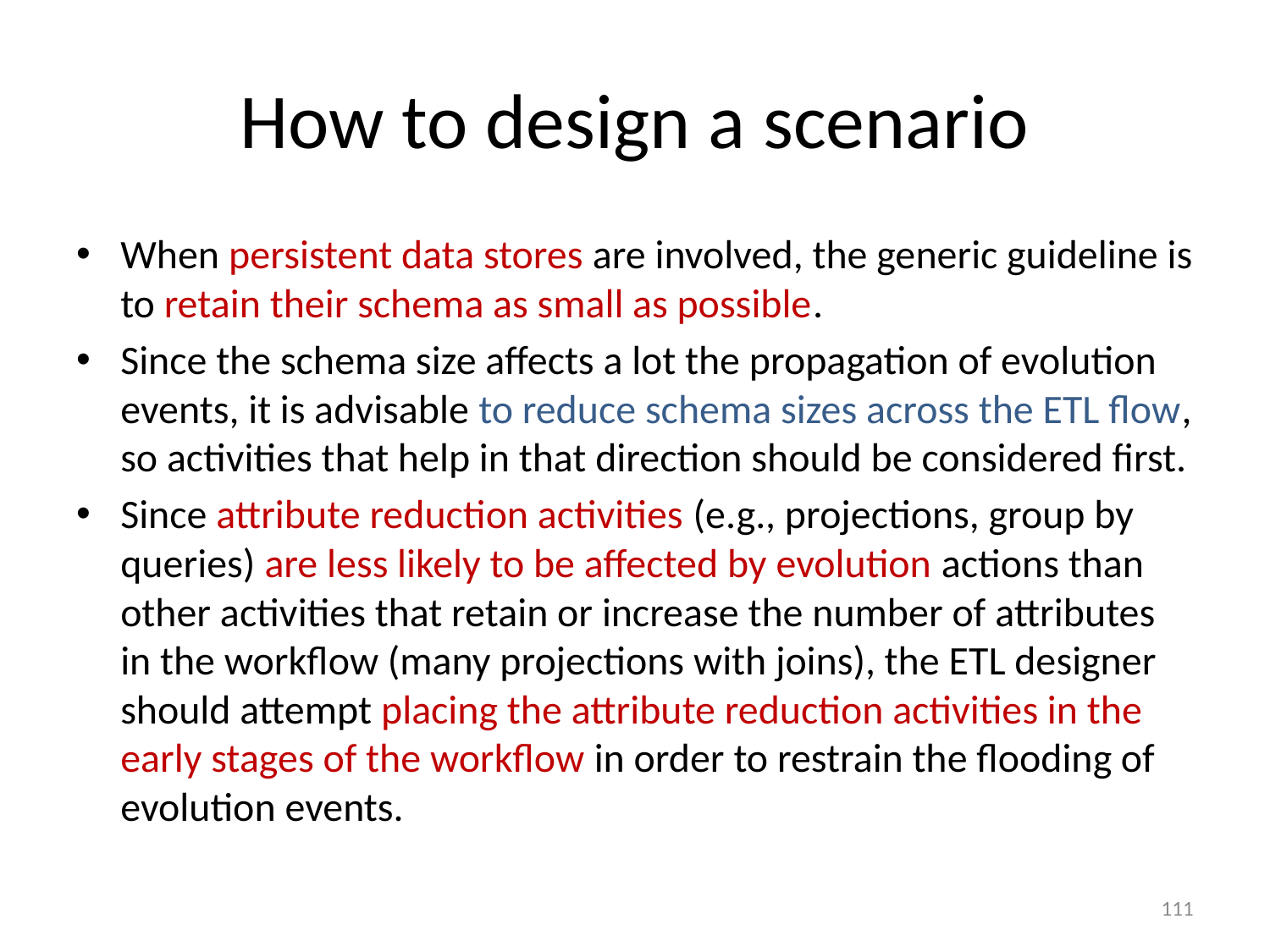

# How to design a scenario
When persistent data stores are involved, the generic guideline is to retain their schema as small as possible.
Since the schema size affects a lot the propagation of evolution events, it is advisable to reduce schema sizes across the ETL flow, so activities that help in that direction should be considered first.
Since attribute reduction activities (e.g., projections, group by queries) are less likely to be affected by evolution actions than other activities that retain or increase the number of attributes in the workflow (many projections with joins), the ETL designer should attempt placing the attribute reduction activities in the early stages of the workflow in order to restrain the flooding of evolution events.

111